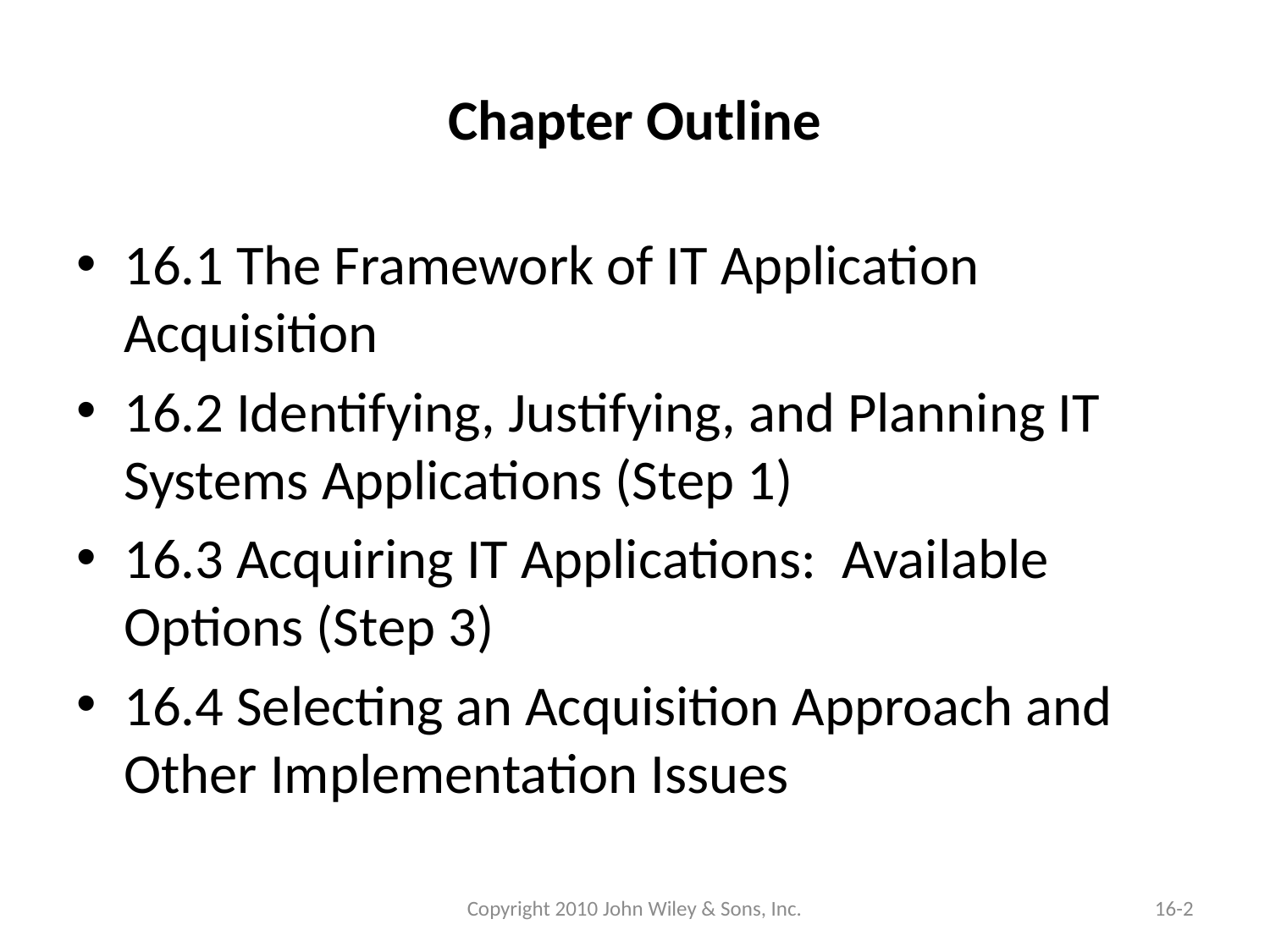

# Chapter Outline
16.1 The Framework of IT Application Acquisition
16.2 Identifying, Justifying, and Planning IT Systems Applications (Step 1)
16.3 Acquiring IT Applications:  Available Options (Step 3)
16.4 Selecting an Acquisition Approach and Other Implementation Issues
Copyright 2010 John Wiley & Sons, Inc.
16-2